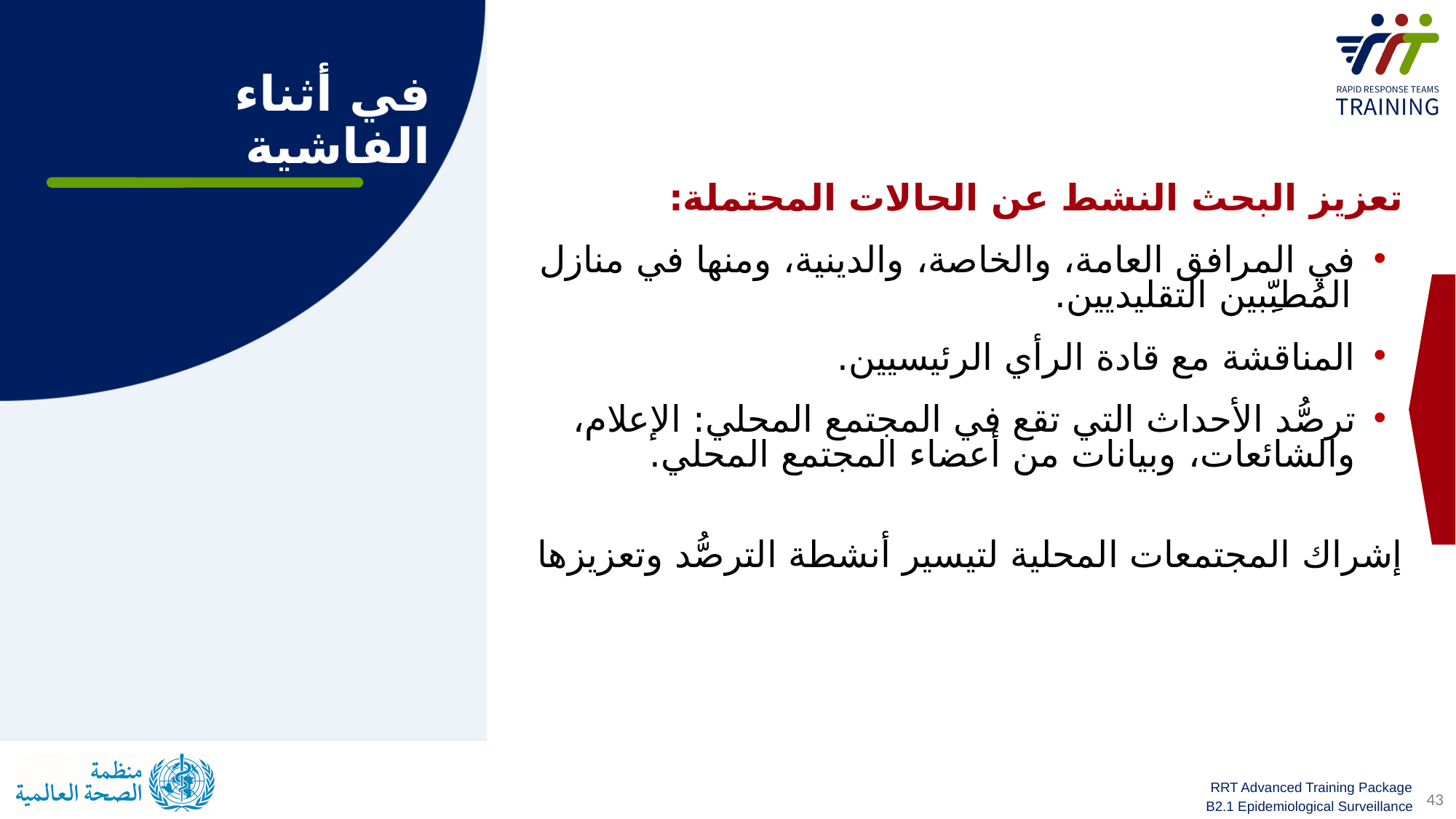

# في أثناء الفاشية
تعزيز البحث النشط عن الحالات المحتملة:
في المرافق العامة، والخاصة، والدينية، ومنها في منازل المُطبِّبين التقليديين.
المناقشة مع قادة الرأي الرئيسيين.
ترصُّد الأحداث التي تقع في المجتمع المحلي: الإعلام، والشائعات، وبيانات من أعضاء المجتمع المحلي.

إشراك المجتمعات المحلية لتيسير أنشطة الترصُّد وتعزيزها